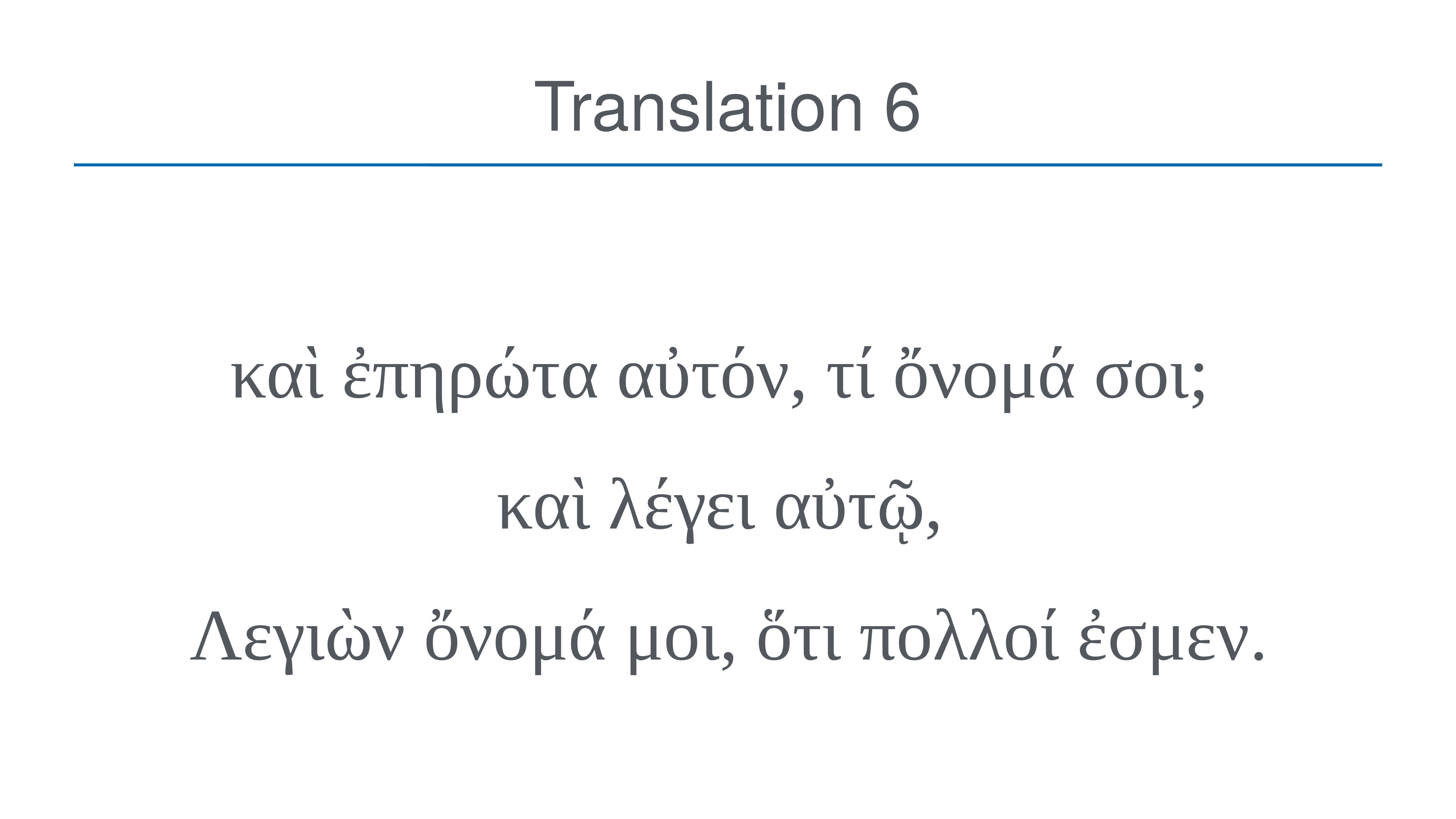

# Translation 6
καὶ ἐπηρώτα αὐτόν, τί ὄνομά σοι;
καὶ λέγει αὐτῷ,
Λεγιὼν ὄνομά μοι, ὅτι πολλοί ἐσμεν.